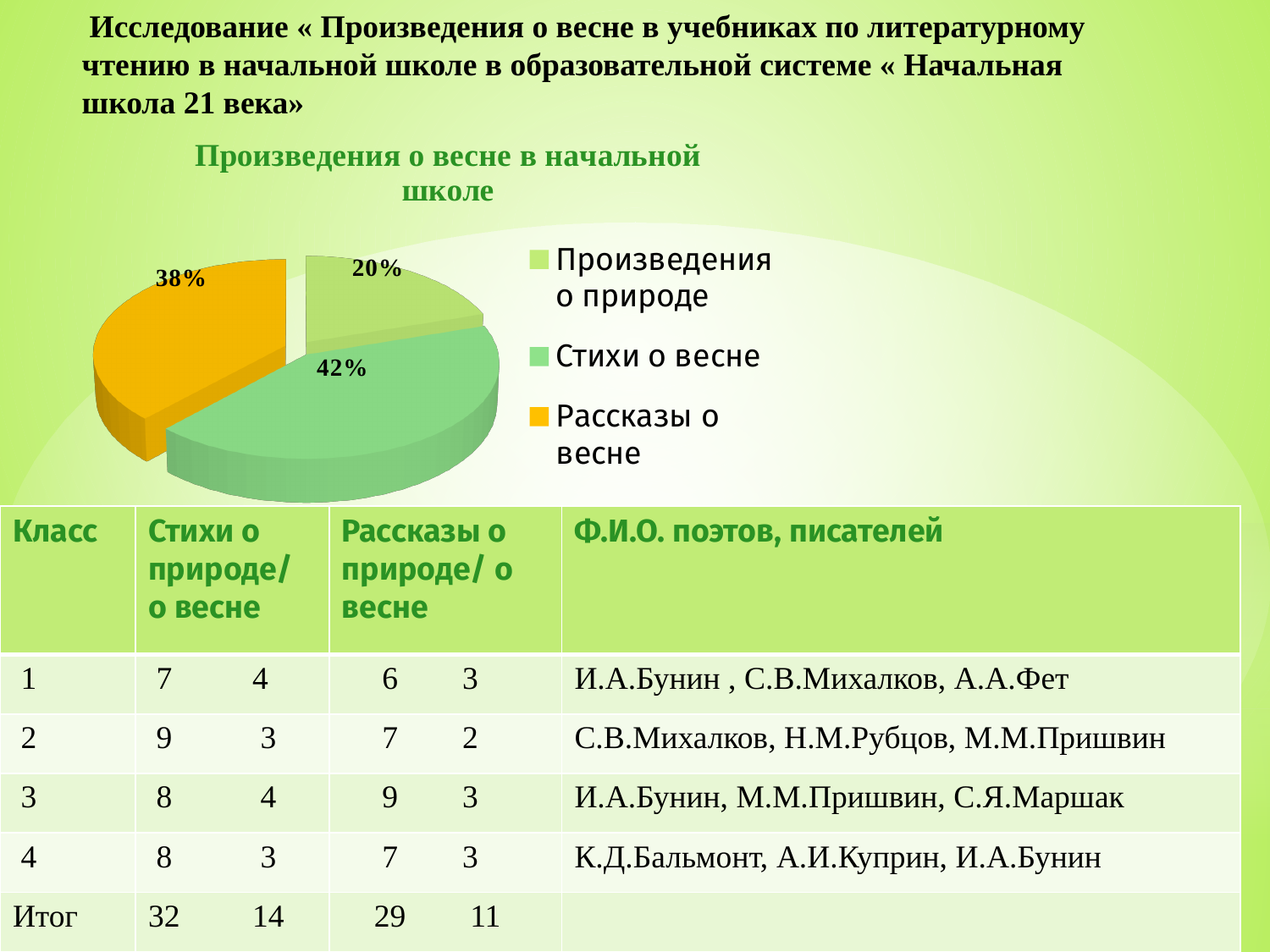

Исследование « Произведения о весне в учебниках по литературному чтению в начальной школе в образовательной системе « Начальная школа 21 века»

[unsupported chart]

| Класс | Стихи о природе/ о весне | Рассказы о природе/ о весне | Ф.И.О. поэтов, писателей |
| --- | --- | --- | --- |
| 1 | 7 4 | 6 3 | И.А.Бунин , С.В.Михалков, А.А.Фет |
| 2 | 9 3 | 7 2 | С.В.Михалков, Н.М.Рубцов, М.М.Пришвин |
| 3 | 8 4 | 9 3 | И.А.Бунин, М.М.Пришвин, С.Я.Маршак |
| 4 | 8 3 | 7 3 | К.Д.Бальмонт, А.И.Куприн, И.А.Бунин |
| Итог | 32 14 | 29 11 |  |